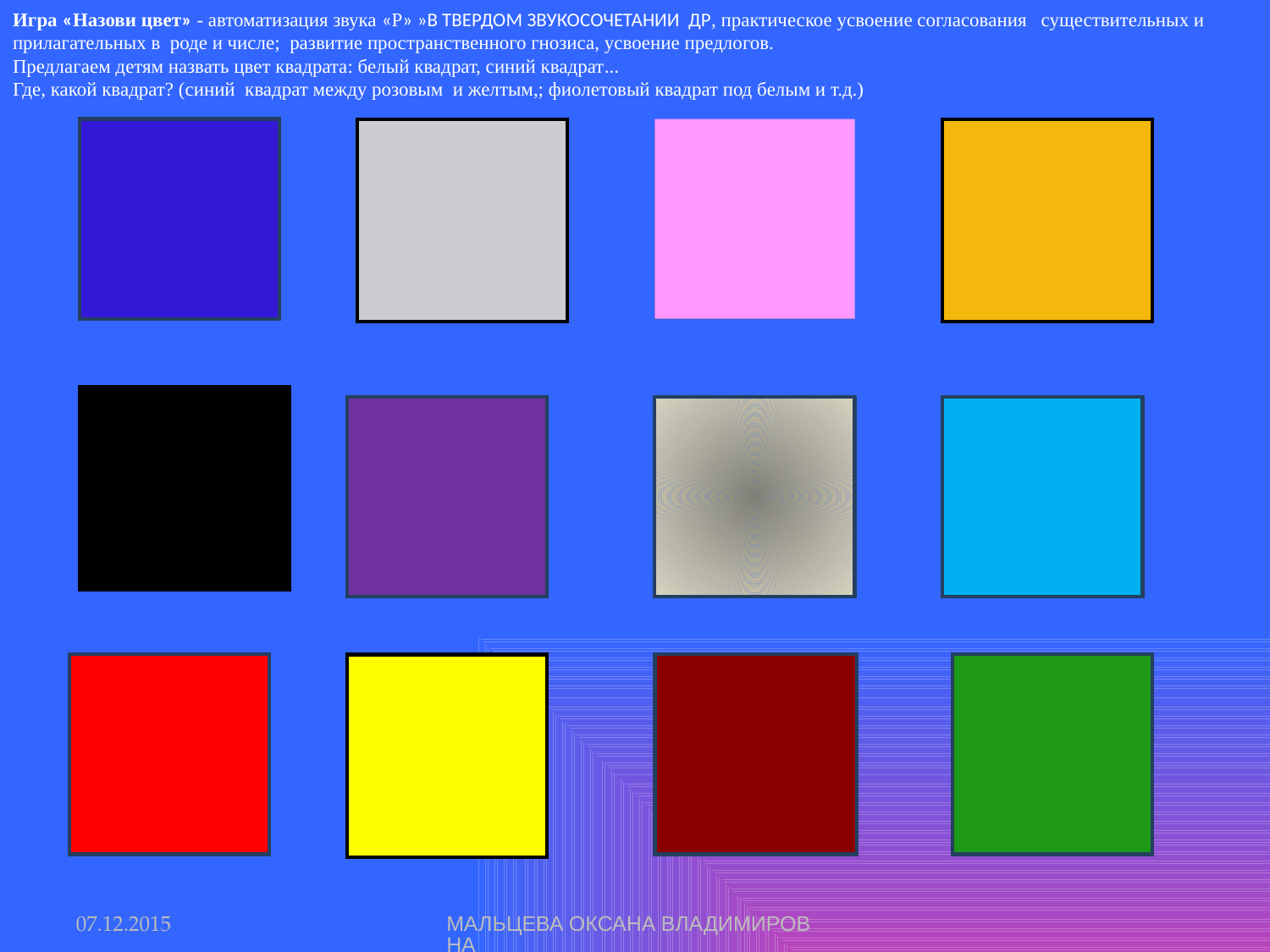

Игра «Назови цвет» - автоматизация звука «Р» »В ТВЕРДОМ ЗВУКОСОЧЕТАНИИ  ДР, практическое усвоение согласования   существительных и прилагательных в  роде и числе;  развитие пространственного гнозиса, усвоение предлогов.
Предлагаем детям назвать цвет квадрата: белый квадрат, синий квадрат…
Где, какой квадрат? (синий  квадрат между розовым  и желтым,; фиолетовый квадрат под белым и т.д.)

07.12.2015
МАЛЬЦЕВА ОКСАНА ВЛАДИМИРОВНА